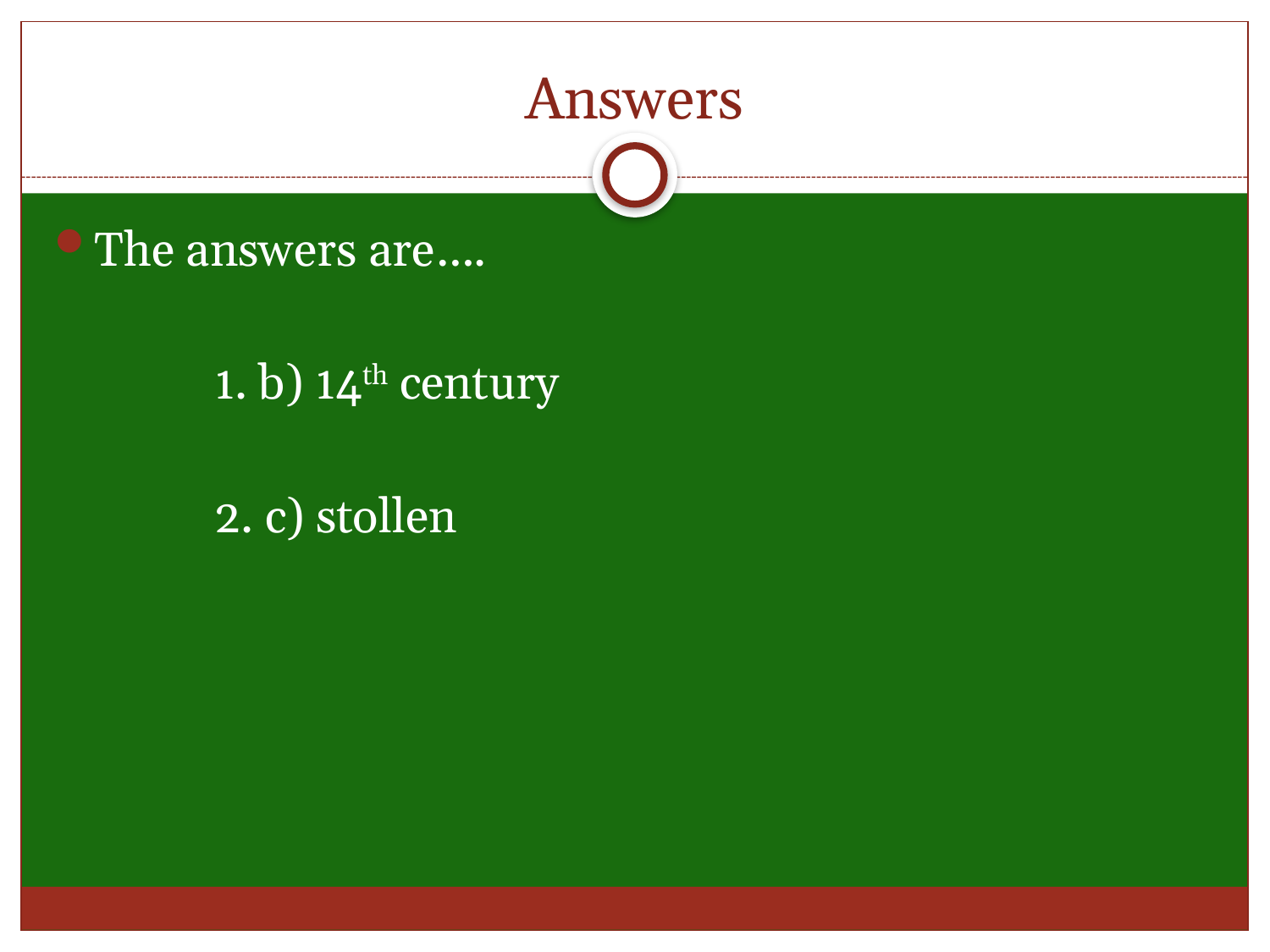

# Answers
The answers are….

              1. b) 14th century

              2. c) stollen